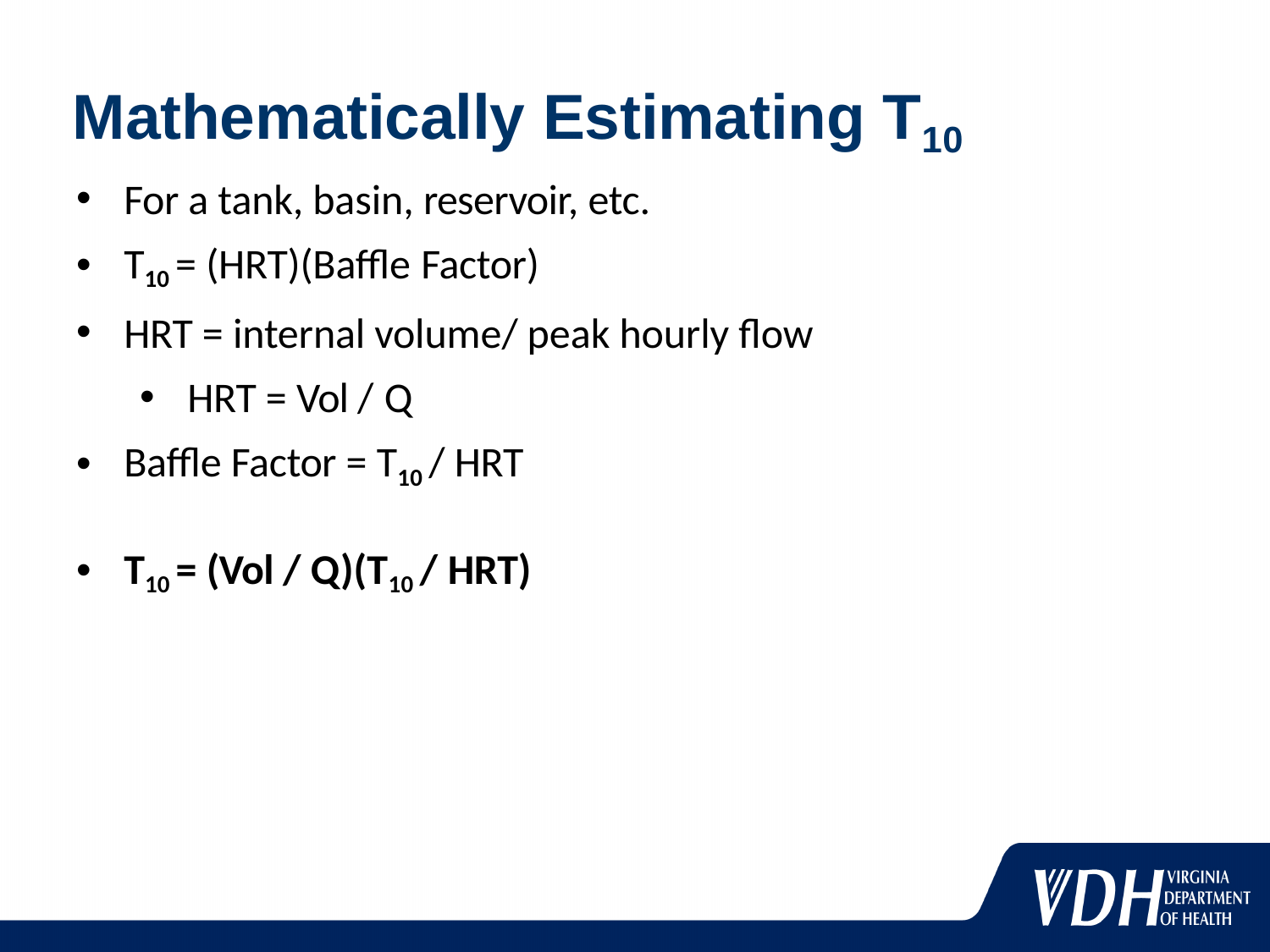

# Mathematically Estimating T10
For a tank, basin, reservoir, etc.
T10 = (HRT)(Baffle Factor)
HRT = internal volume/ peak hourly flow
HRT = Vol / Q
Baffle Factor = T10 / HRT

T10 = (Vol / Q)(T10 / HRT)